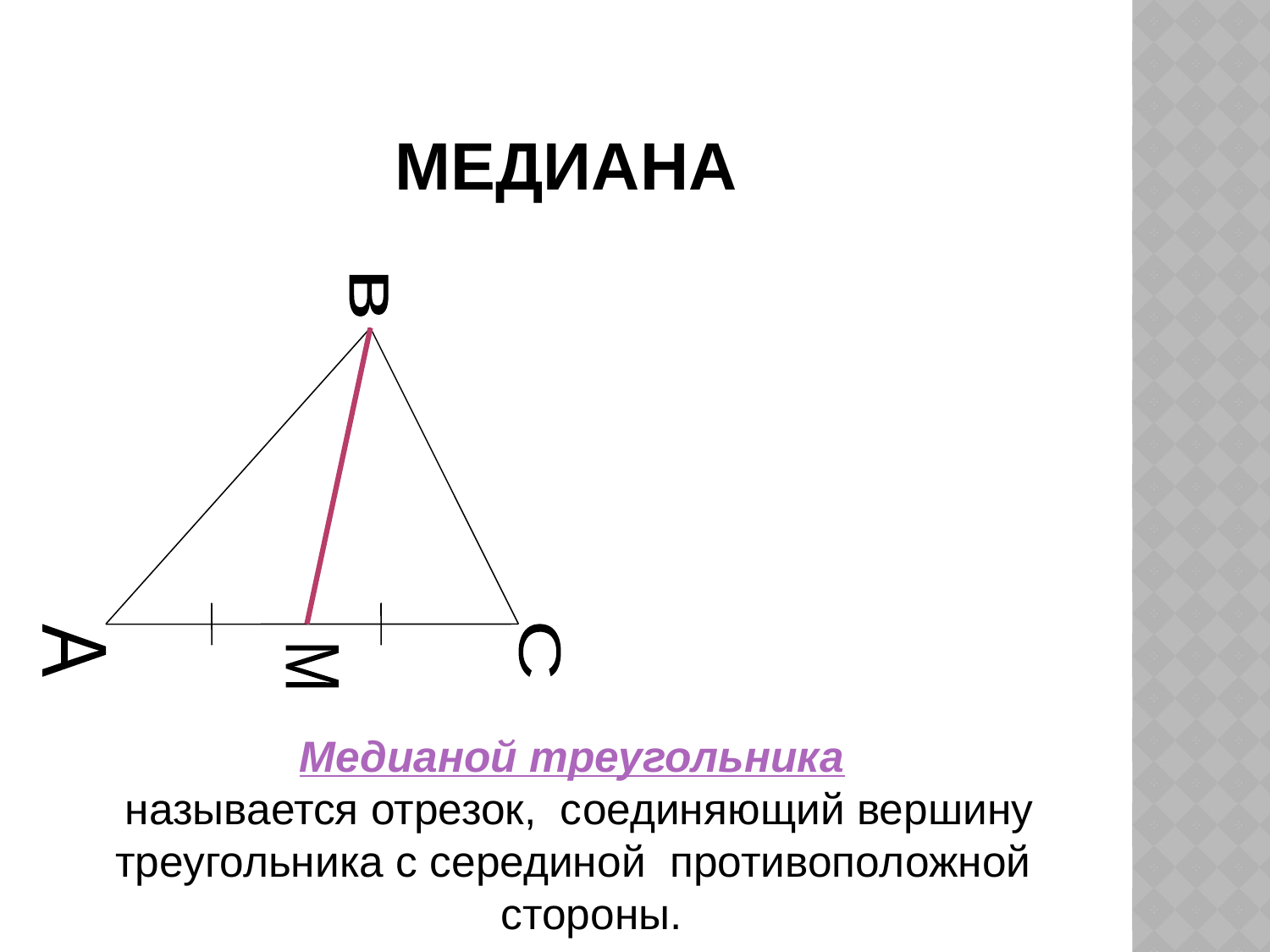

# Медиана

 Медианой треугольника
называется отрезок,  соединяющий вершину
треугольника с серединой  противоположной    стороны.
в

А

С
М